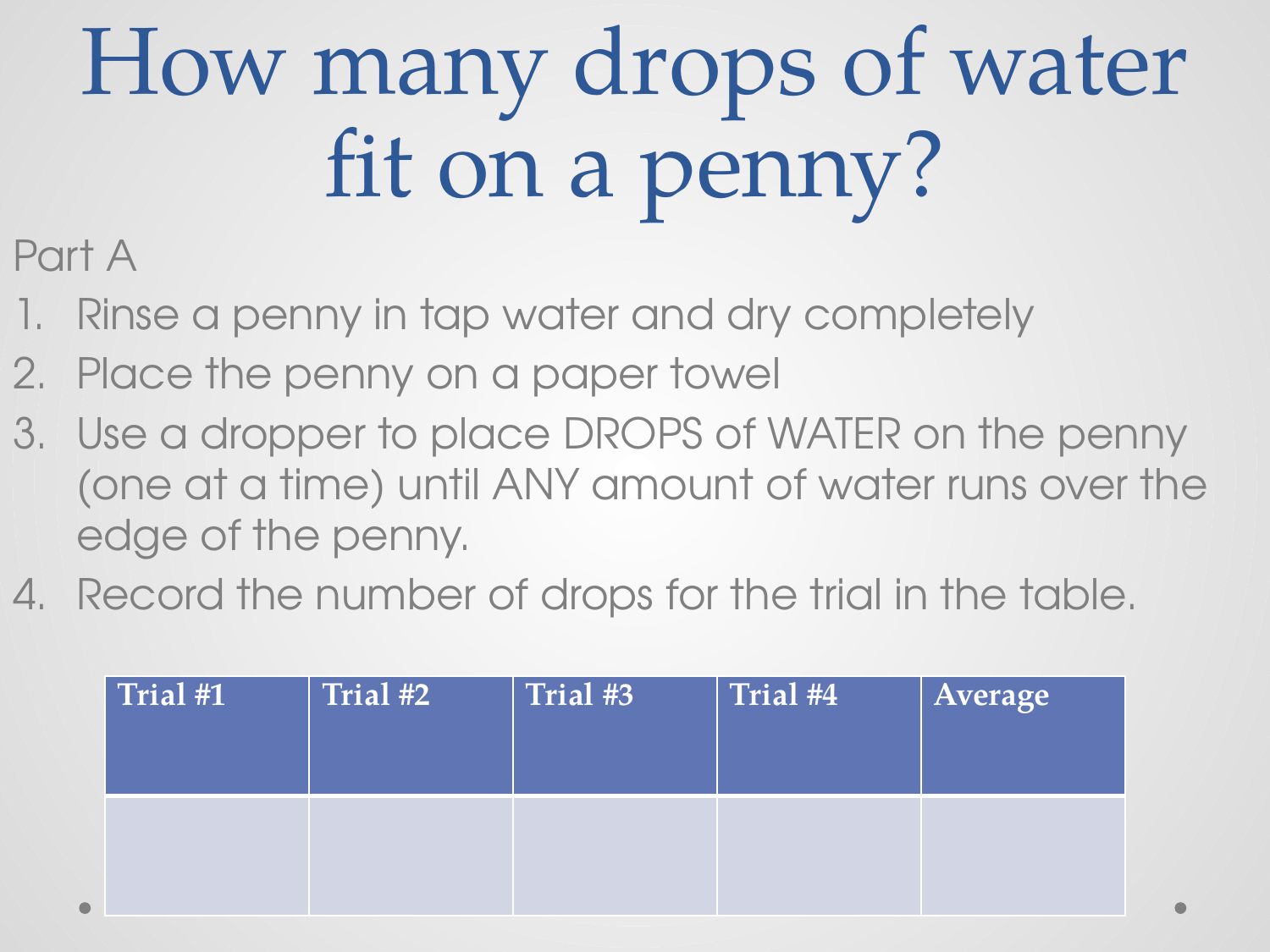

# How many drops of water fit on a penny?
Part A
Rinse a penny in tap water and dry completely
Place the penny on a paper towel
Use a dropper to place DROPS of WATER on the penny (one at a time) until ANY amount of water runs over the edge of the penny.
Record the number of drops for the trial in the table.
| Trial #1 | Trial #2 | Trial #3 | Trial #4 | Average |
| --- | --- | --- | --- | --- |
|  |  |  |  |  |